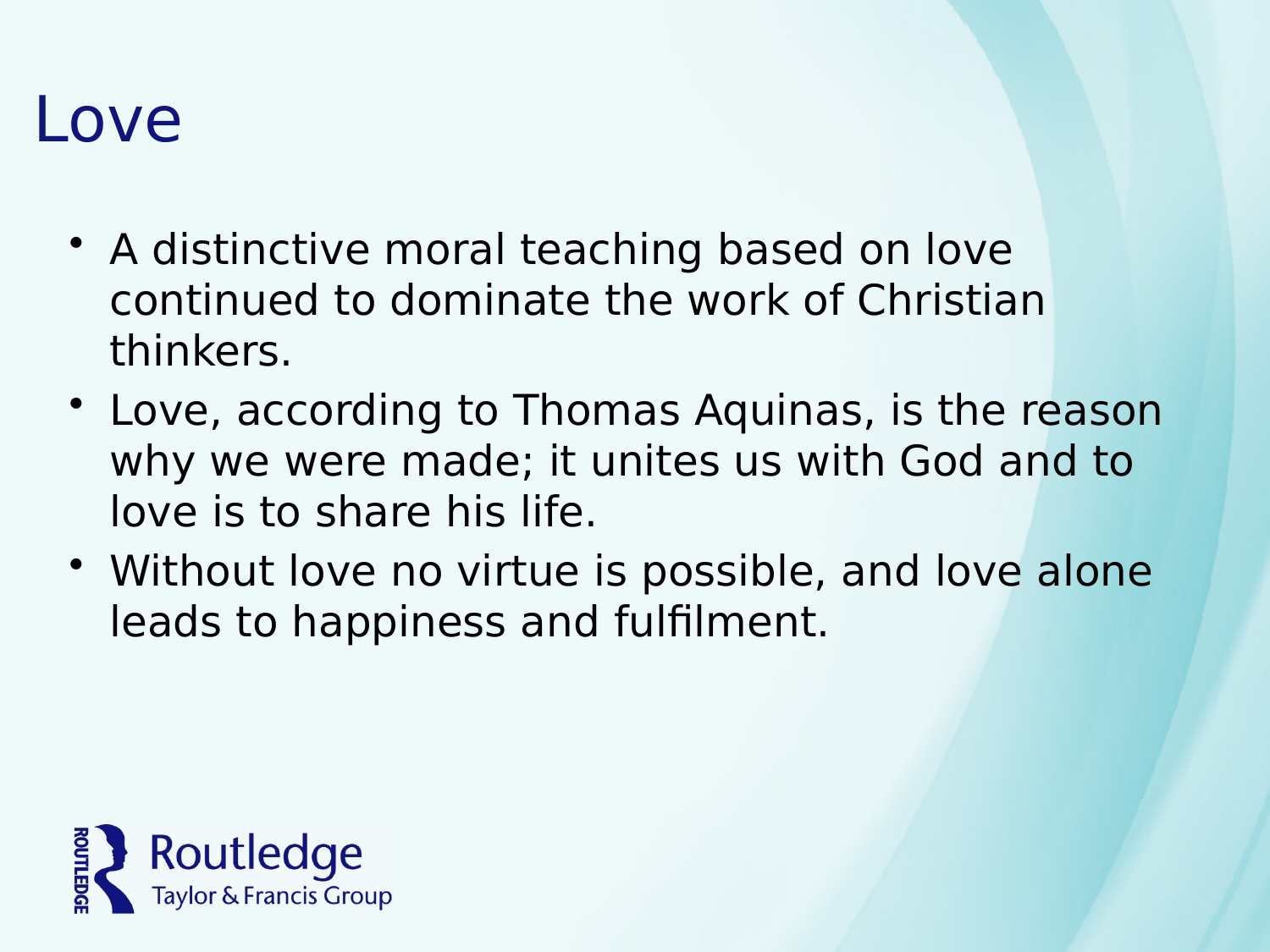

# Love
A distinctive moral teaching based on love continued to dominate the work of Christian thinkers.
Love, according to Thomas Aquinas, is the reason why we were made; it unites us with God and to love is to share his life.
Without love no virtue is possible, and love alone leads to happiness and fulfilment.